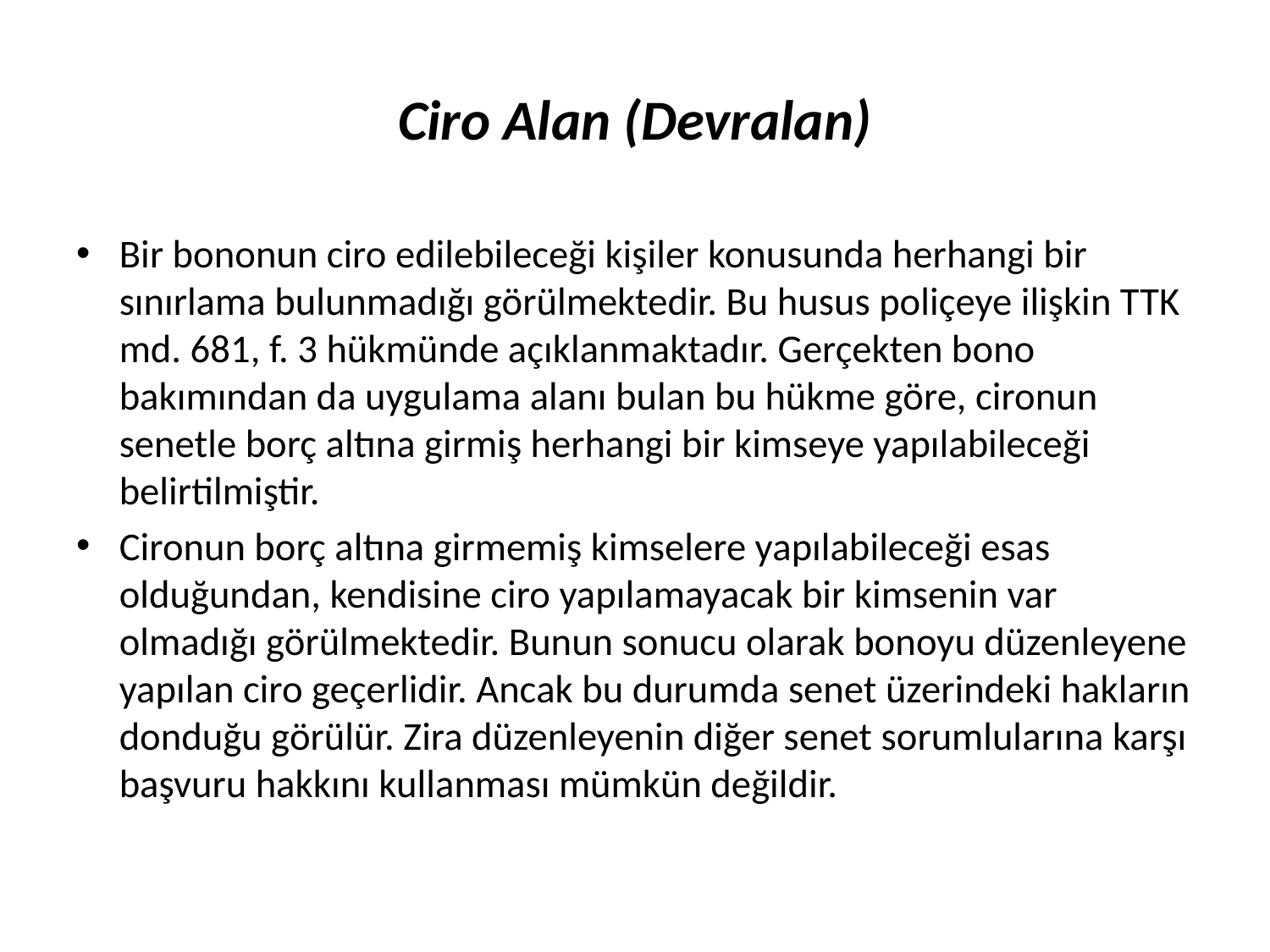

# Ciro Alan (Devralan)
Bir bononun ciro edilebileceği kişiler konusunda herhangi bir sınırlama bulunmadığı görülmektedir. Bu husus poliçeye ilişkin TTK md. 681, f. 3 hükmünde açıklanmaktadır. Gerçekten bono bakımından da uygulama alanı bulan bu hükme göre, cironun senetle borç altına girmiş herhangi bir kimseye yapılabileceği belirtilmiştir.
Cironun borç altına girmemiş kimselere yapılabileceği esas olduğundan, kendisine ciro yapılamayacak bir kimsenin var olmadığı görülmektedir. Bunun sonucu olarak bonoyu düzenleyene yapılan ciro geçerlidir. Ancak bu durumda senet üzerindeki hakların donduğu görülür. Zira düzenleyenin diğer senet sorumlularına karşı başvuru hakkını kullanması mümkün değildir.